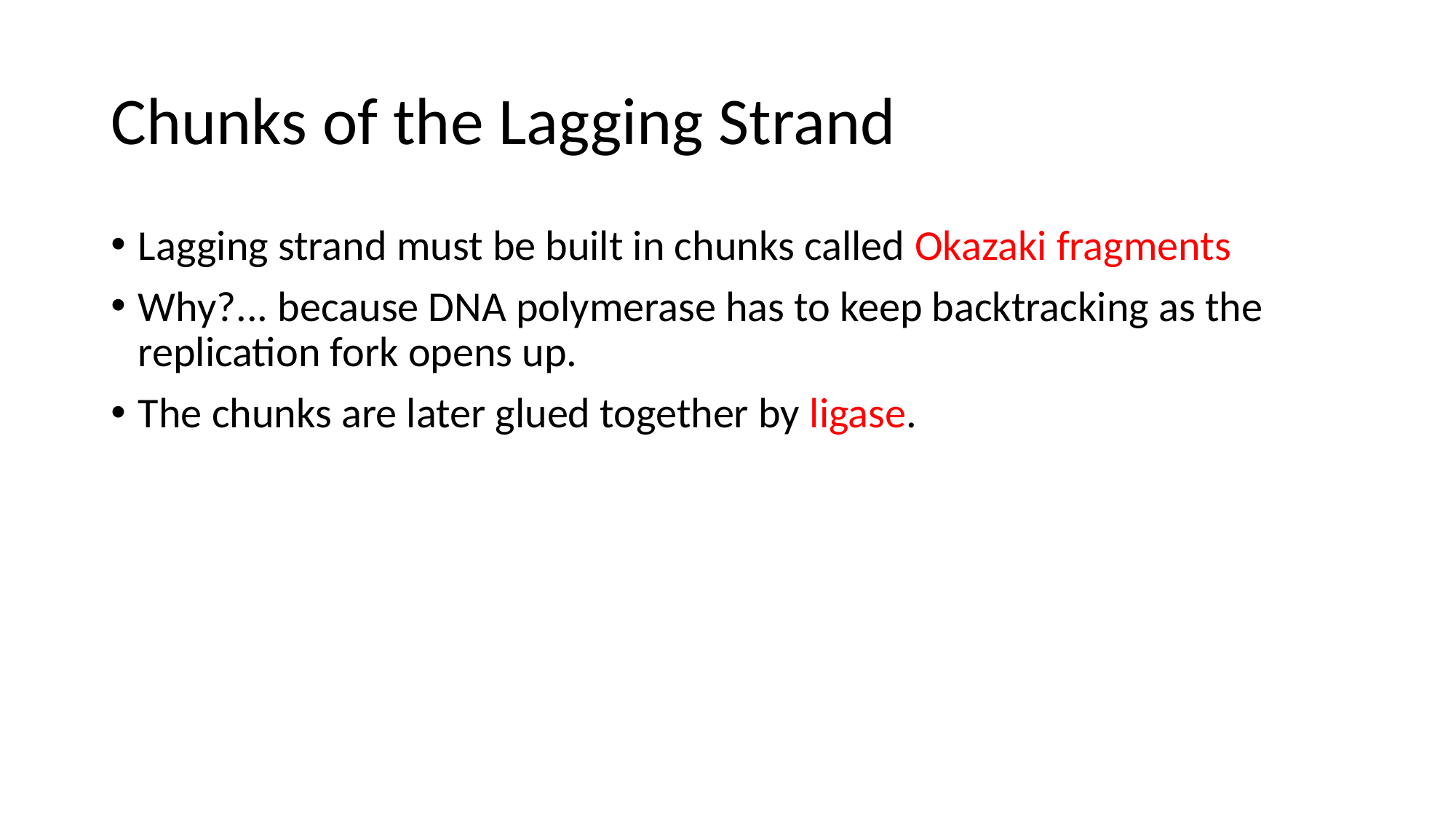

# Chunks of the Lagging Strand
Lagging strand must be built in chunks called Okazaki fragments
Why?... because DNA polymerase has to keep backtracking as the replication fork opens up.
The chunks are later glued together by ligase.